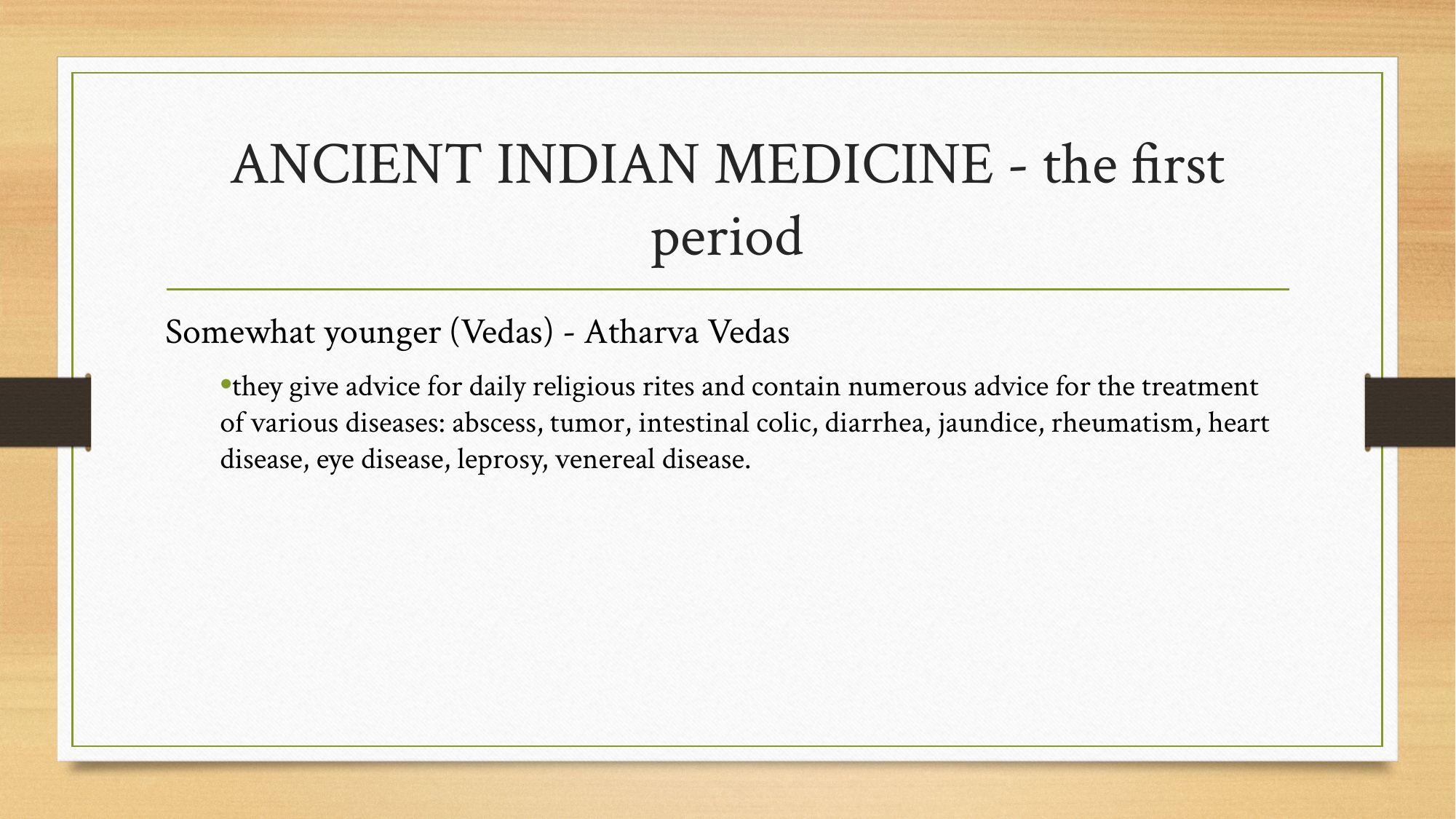

# ANCIENT INDIAN MEDICINE - the first period
Somewhat younger (Vedas) - Atharva Vedas
they give advice for daily religious rites and contain numerous advice for the treatment of various diseases: abscess, tumor, intestinal colic, diarrhea, jaundice, rheumatism, heart disease, eye disease, leprosy, venereal disease.